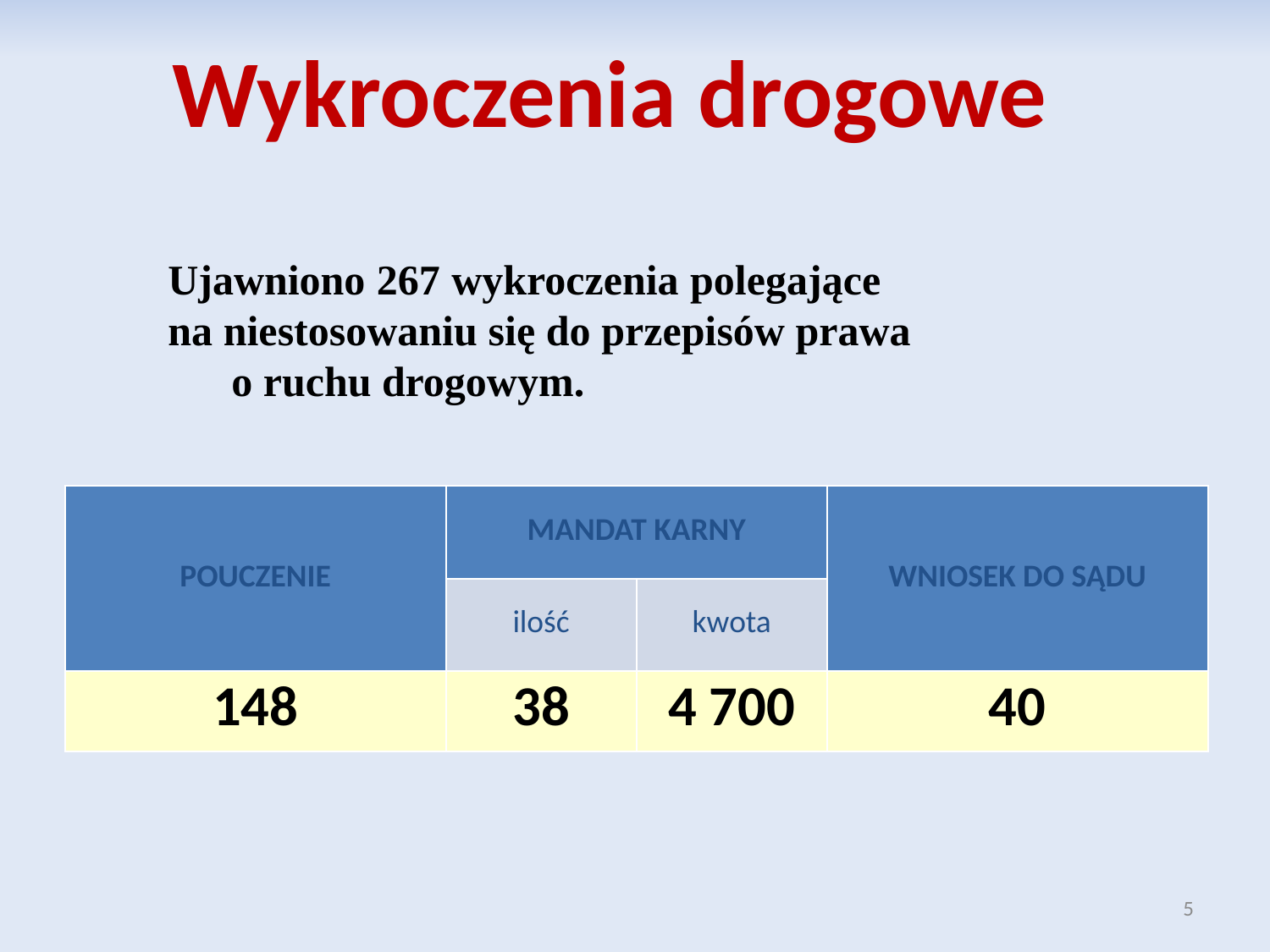

Wykroczenia drogowe
Ujawniono 267 wykroczenia polegające                na niestosowaniu się do przepisów prawa                    o ruchu drogowym.
| POUCZENIE | MANDAT KARNY |  | WNIOSEK DO SĄDU |
| --- | --- | --- | --- |
|  | ilość | kwota |  |
| 148 | 38 | 4 700 | 40 |
5